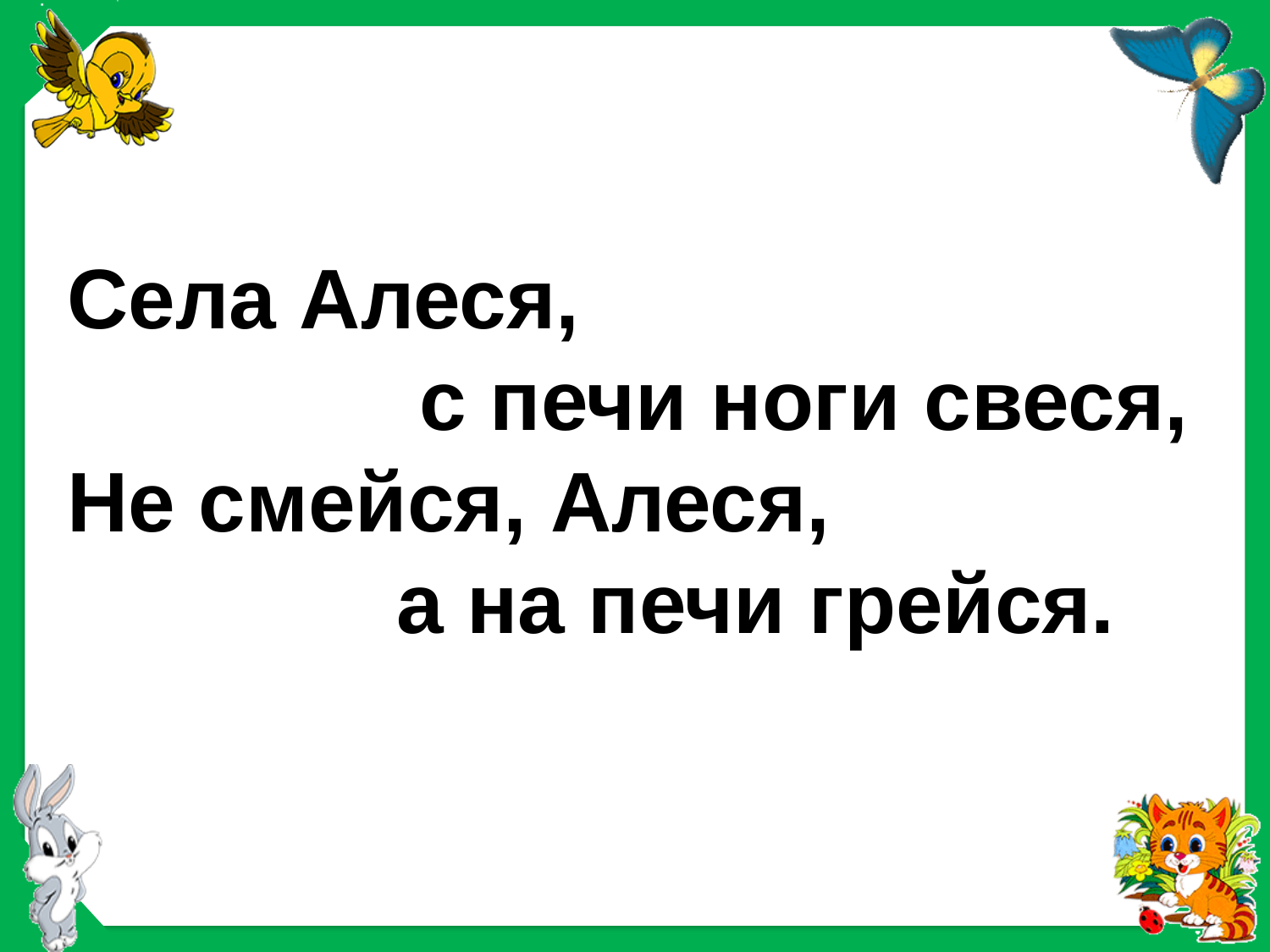

Села Алеся,
               с печи ноги свеся,
Не смейся, Алеся,
              а на печи грейся.